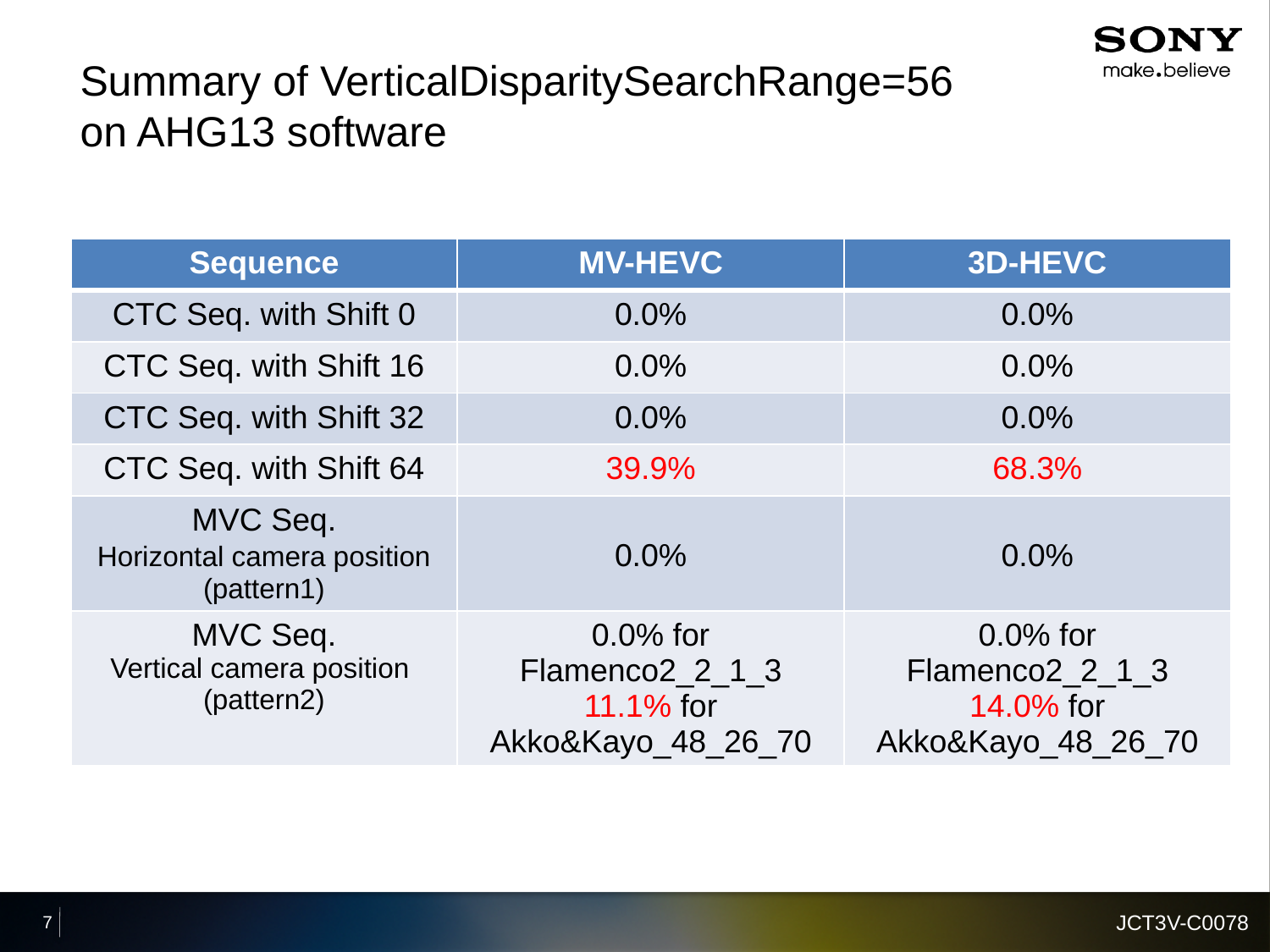

# Summary of VerticalDisparitySearchRange=56 on AHG13 software
| Sequence | MV-HEVC | 3D-HEVC |
| --- | --- | --- |
| CTC Seq. with Shift 0 | 0.0% | 0.0% |
| CTC Seq. with Shift 16 | 0.0% | 0.0% |
| CTC Seq. with Shift 32 | 0.0% | 0.0% |
| CTC Seq. with Shift 64 | 39.9% | 68.3% |
| MVC Seq. Horizontal camera position (pattern1) | 0.0% | 0.0% |
| MVC Seq. Vertical camera position (pattern2) | 0.0% for Flamenco2\_2\_1\_3 11.1% for Akko&Kayo\_48\_26\_70 | 0.0% for Flamenco2\_2\_1\_3 14.0% for Akko&Kayo\_48\_26\_70 |
JCT3V-C0078
7